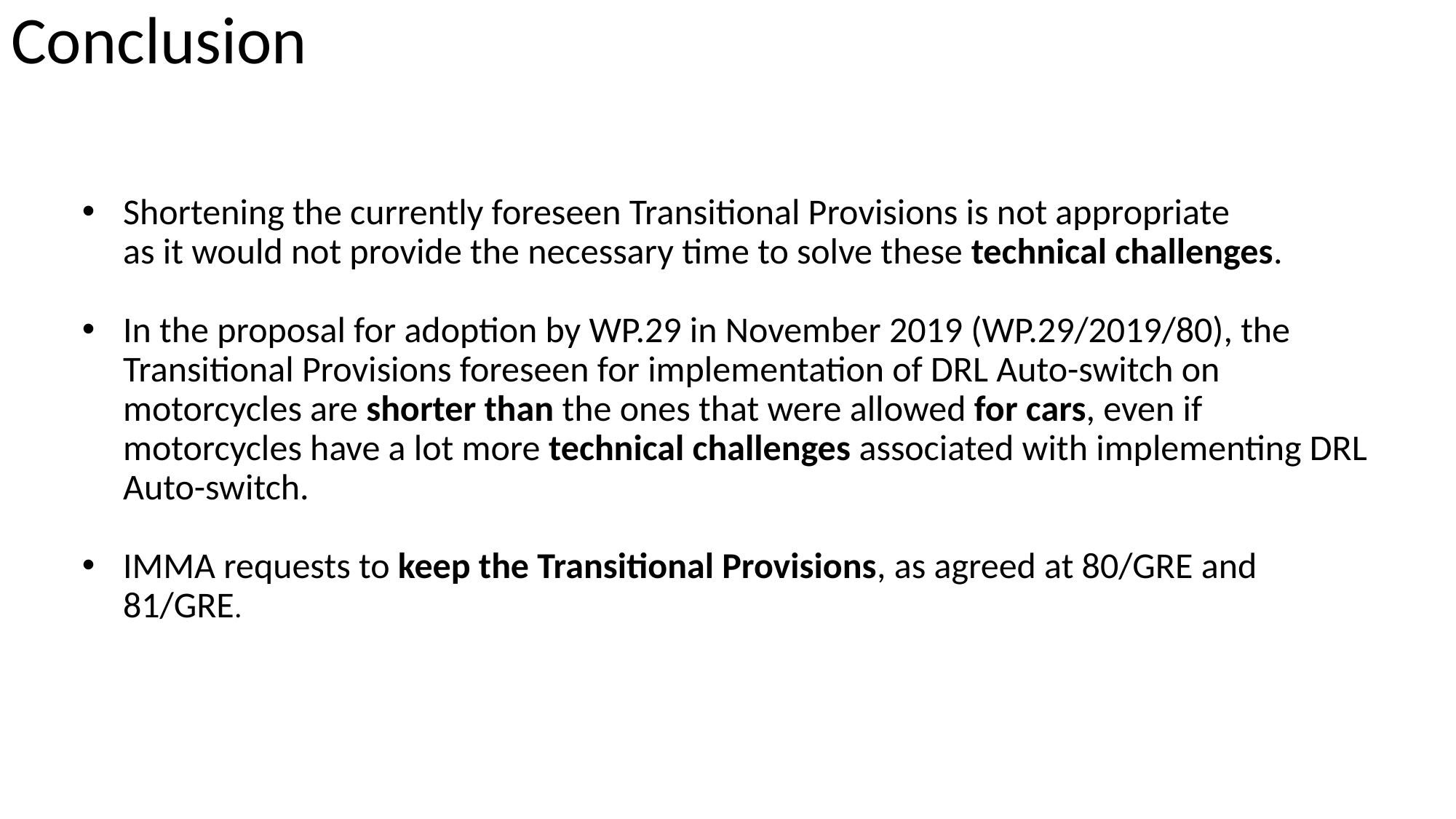

Conclusion
Shortening the currently foreseen Transitional Provisions is not appropriate
as it would not provide the necessary time to solve these technical challenges.

In the proposal for adoption by WP.29 in November 2019 (WP.29/2019/80), the Transitional Provisions foreseen for implementation of DRL Auto-switch on motorcycles are shorter than the ones that were allowed for cars, even if motorcycles have a lot more technical challenges associated with implementing DRL Auto-switch.

IMMA requests to keep the Transitional Provisions, as agreed at 80/GRE and 81/GRE.